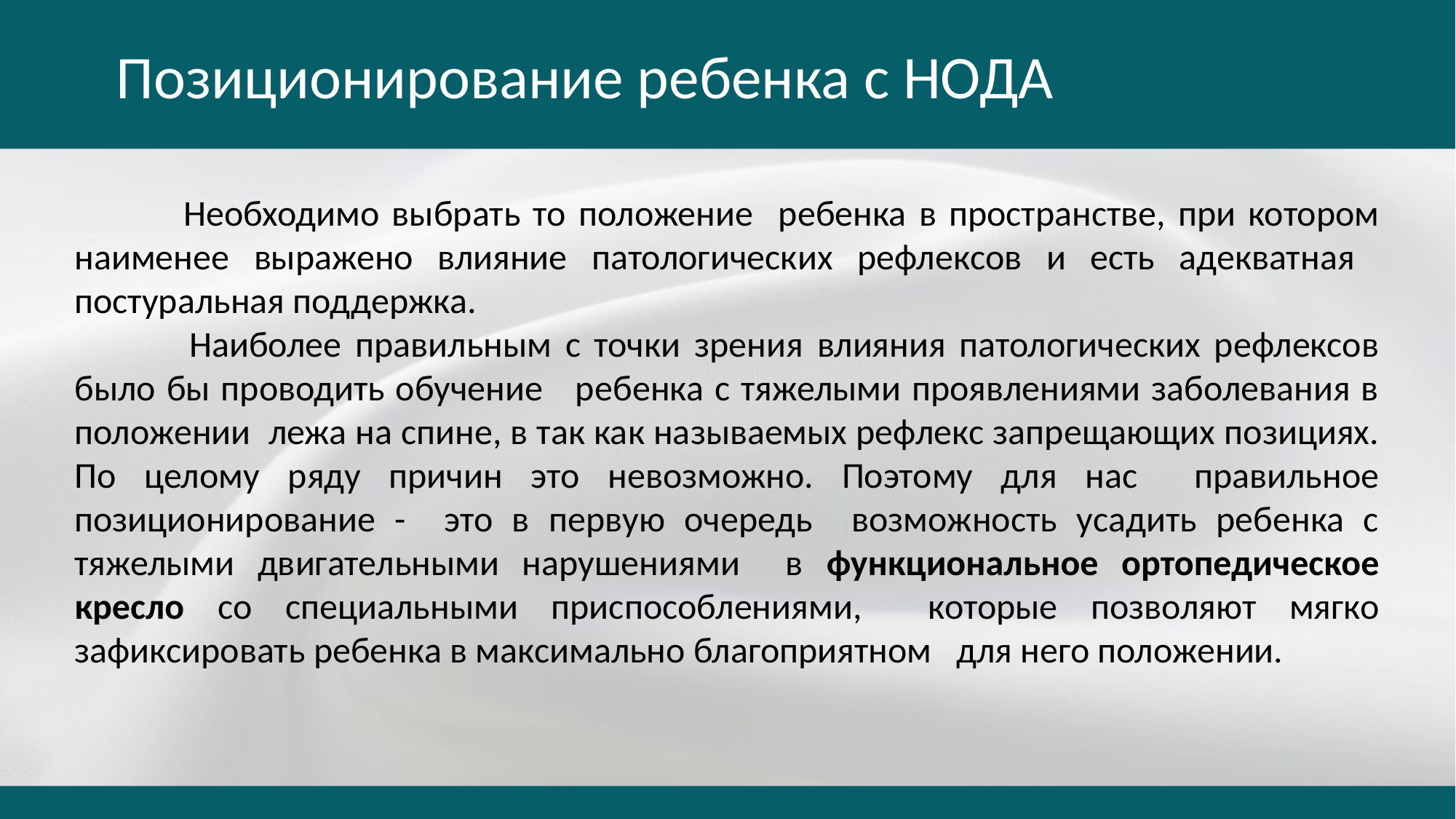

# Позиционирование ребенка с НОДА

	Необходимо выбрать то положение  ребенка в пространстве, при котором наименее выражено влияние патологических рефлексов и есть адекватная  постуральная поддержка.
 	Наиболее правильным с точки зрения влияния патологических рефлексов было бы проводить обучение   ребенка с тяжелыми проявлениями заболевания в положении  лежа на спине, в так как называемых рефлекс запрещающих позициях. По целому ряду причин это невозможно. Поэтому для нас  правильное позиционирование -  это в первую очередь  возможность усадить ребенка с тяжелыми двигательными нарушениями  в функциональное ортопедическое кресло со специальными приспособлениями,  которые позволяют мягко зафиксировать ребенка в максимально благоприятном   для него положении.